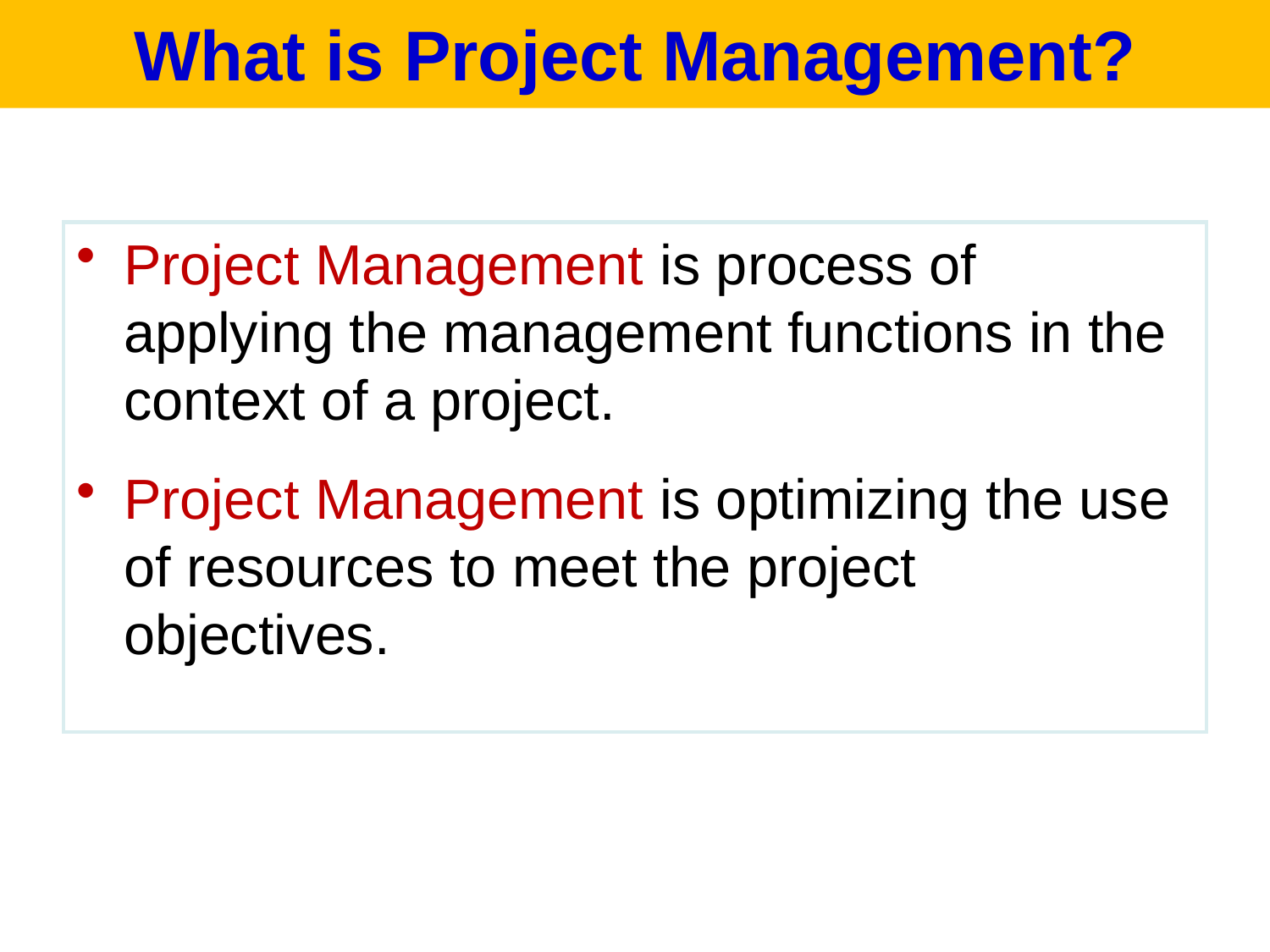

What is Project Management?
Project Management is process of applying the management functions in the context of a project.
Project Management is optimizing the use of resources to meet the project objectives.